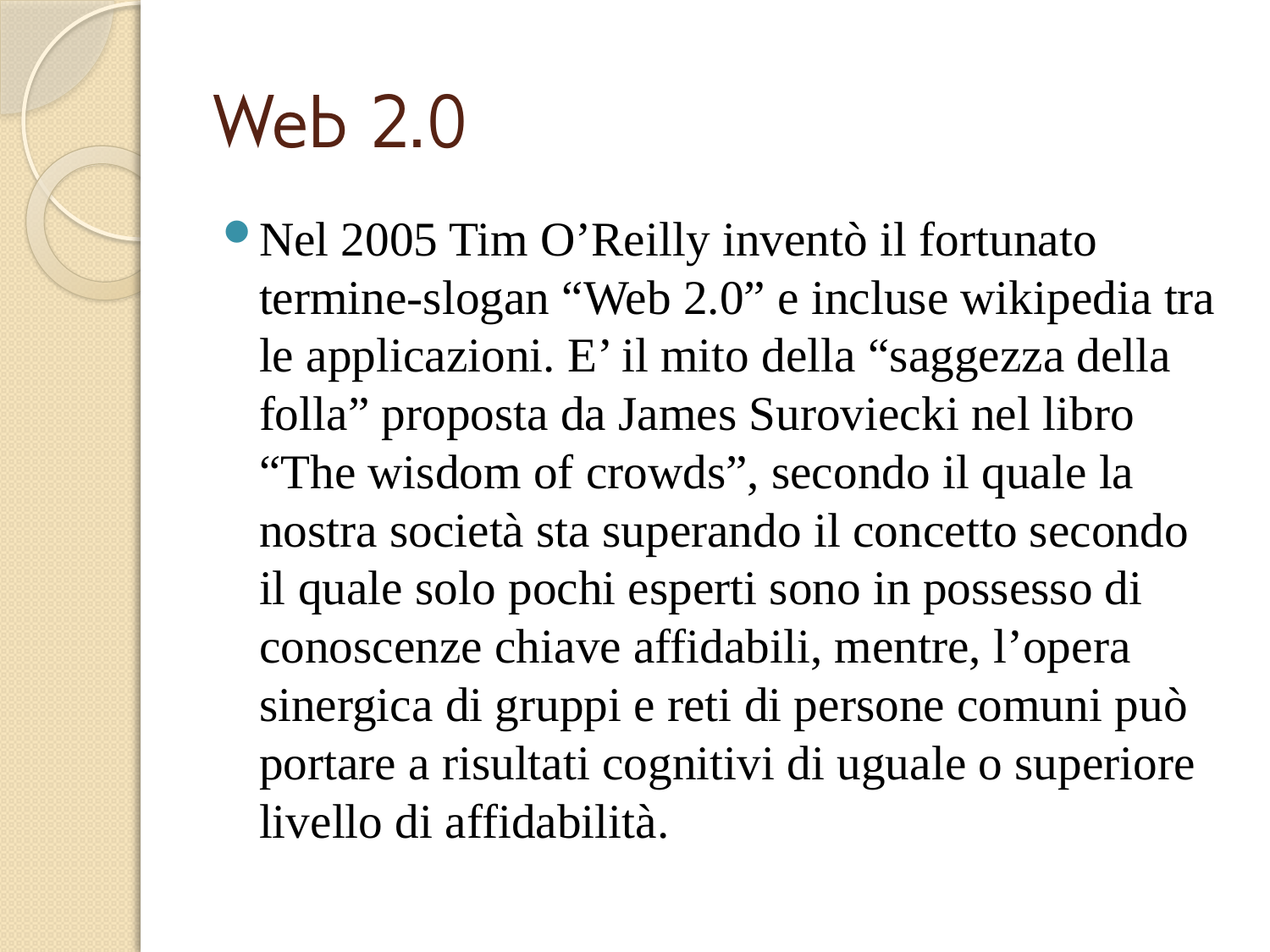

# Web 2.0
Nel 2005 Tim O’Reilly inventò il fortunato termine-slogan “Web 2.0” e incluse wikipedia tra le applicazioni. E’ il mito della “saggezza della folla” proposta da James Suroviecki nel libro “The wisdom of crowds”, secondo il quale la nostra società sta superando il concetto secondo il quale solo pochi esperti sono in possesso di conoscenze chiave affidabili, mentre, l’opera sinergica di gruppi e reti di persone comuni può portare a risultati cognitivi di uguale o superiore livello di affidabilità.